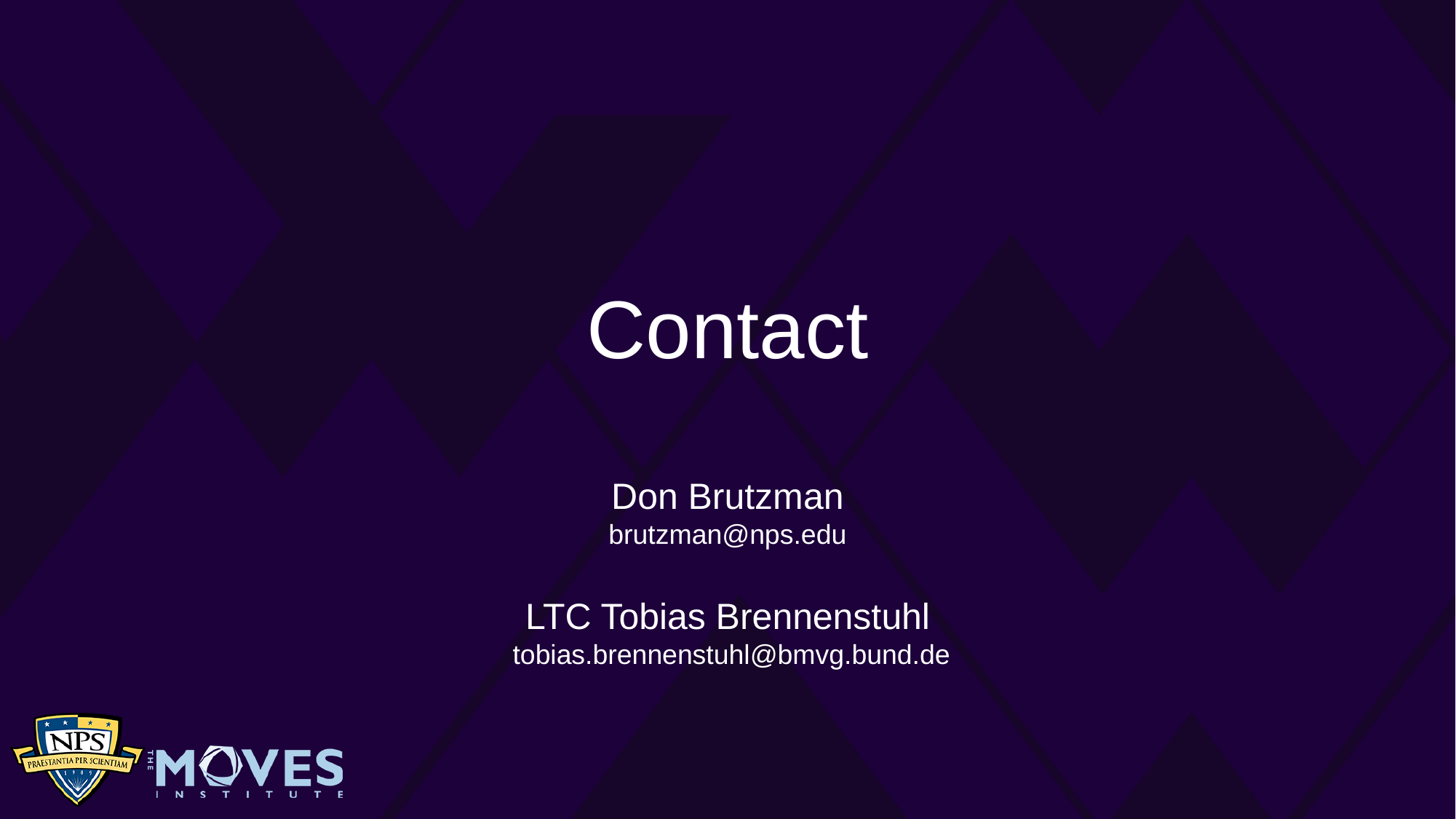

Contact

Don Brutzman
brutzman@nps.edu

LTC Tobias Brennenstuhl
 tobias.brennenstuhl@bmvg.bund.de